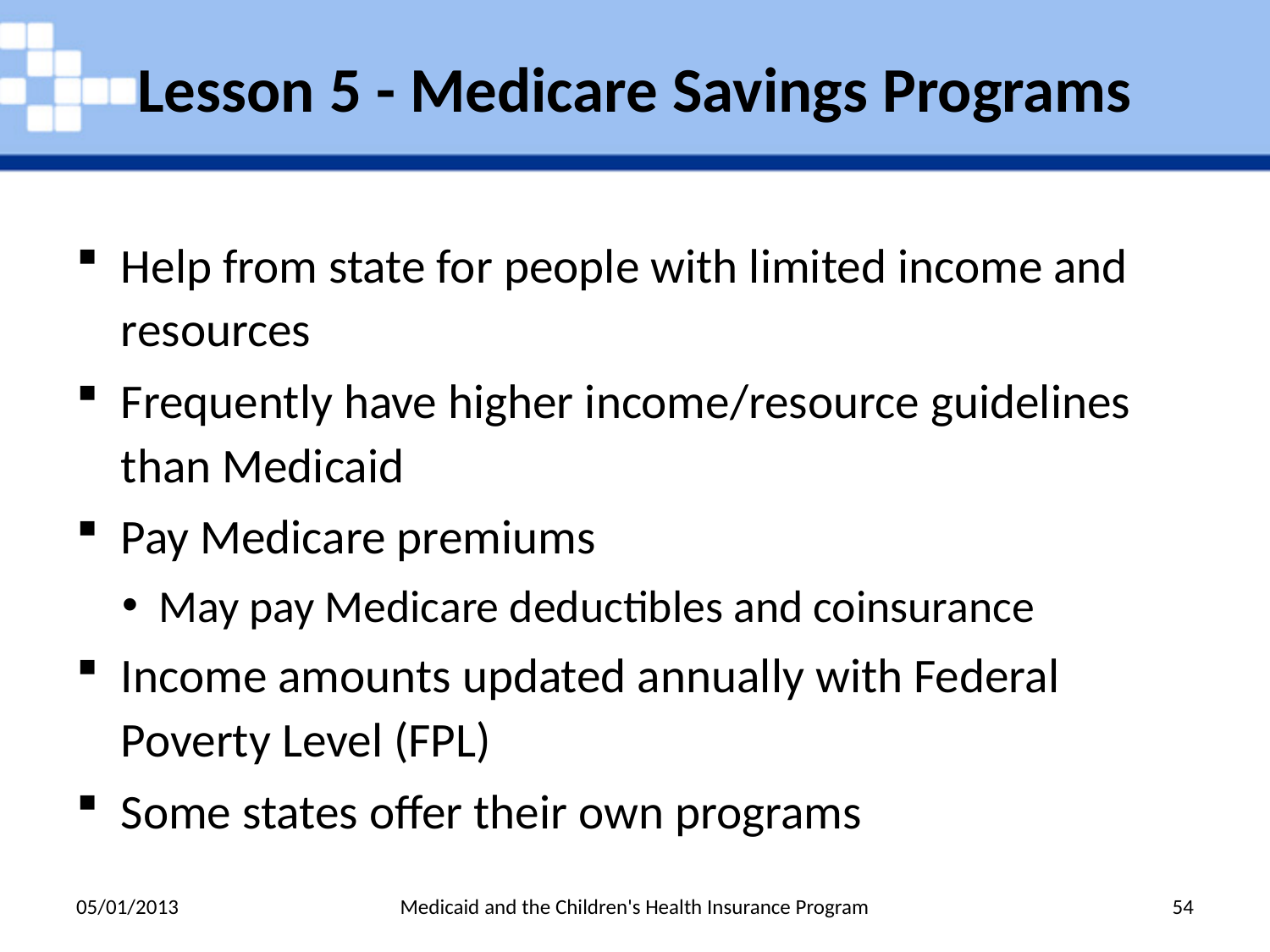

# Lesson 5 - Medicare Savings Programs
Help from state for people with limited income and resources
Frequently have higher income/resource guidelines than Medicaid
Pay Medicare premiums
May pay Medicare deductibles and coinsurance
Income amounts updated annually with Federal Poverty Level (FPL)
Some states offer their own programs
05/01/2013
Medicaid and the Children's Health Insurance Program
54